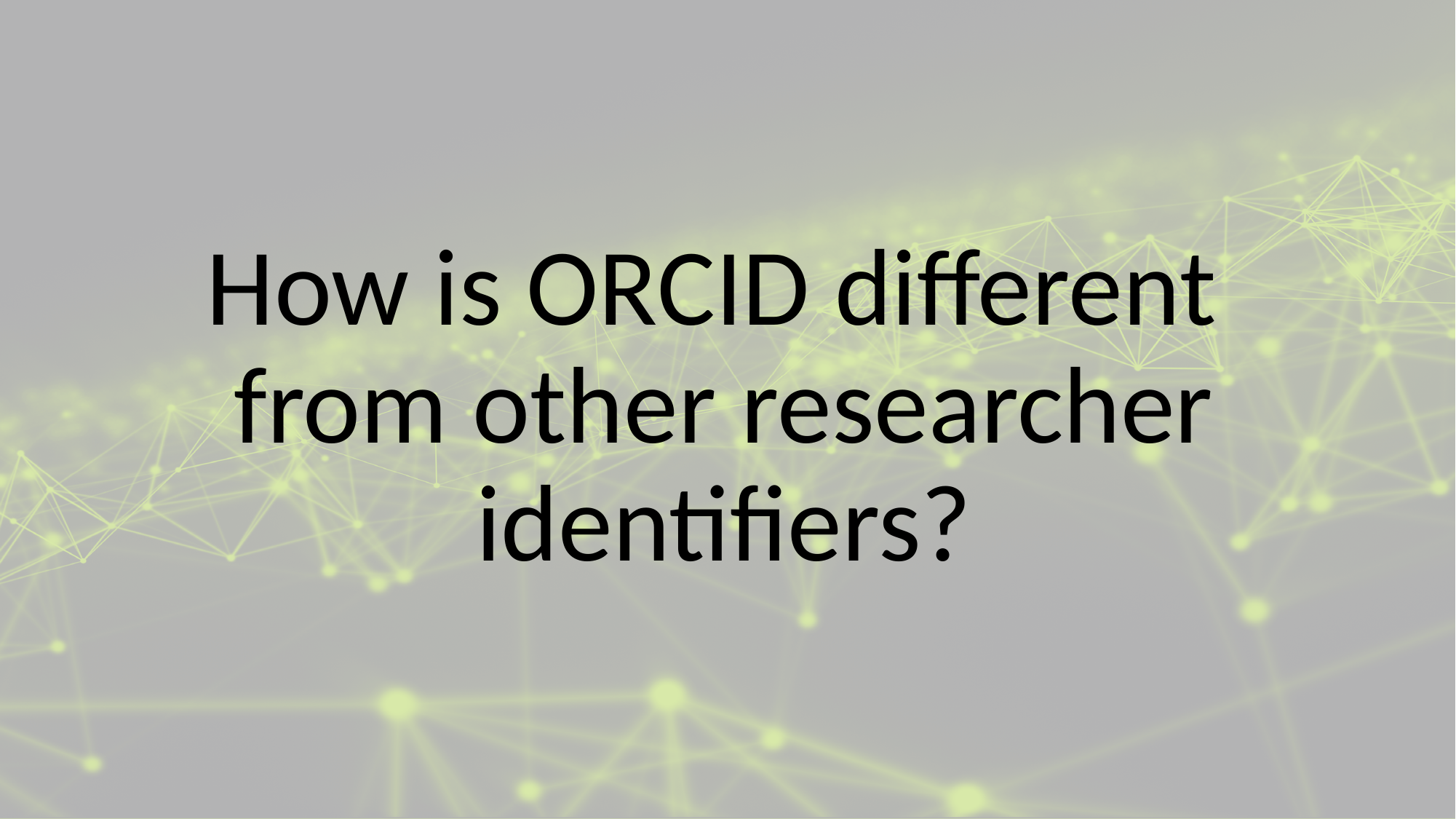

# How is ORCID different from other researcher identifiers?